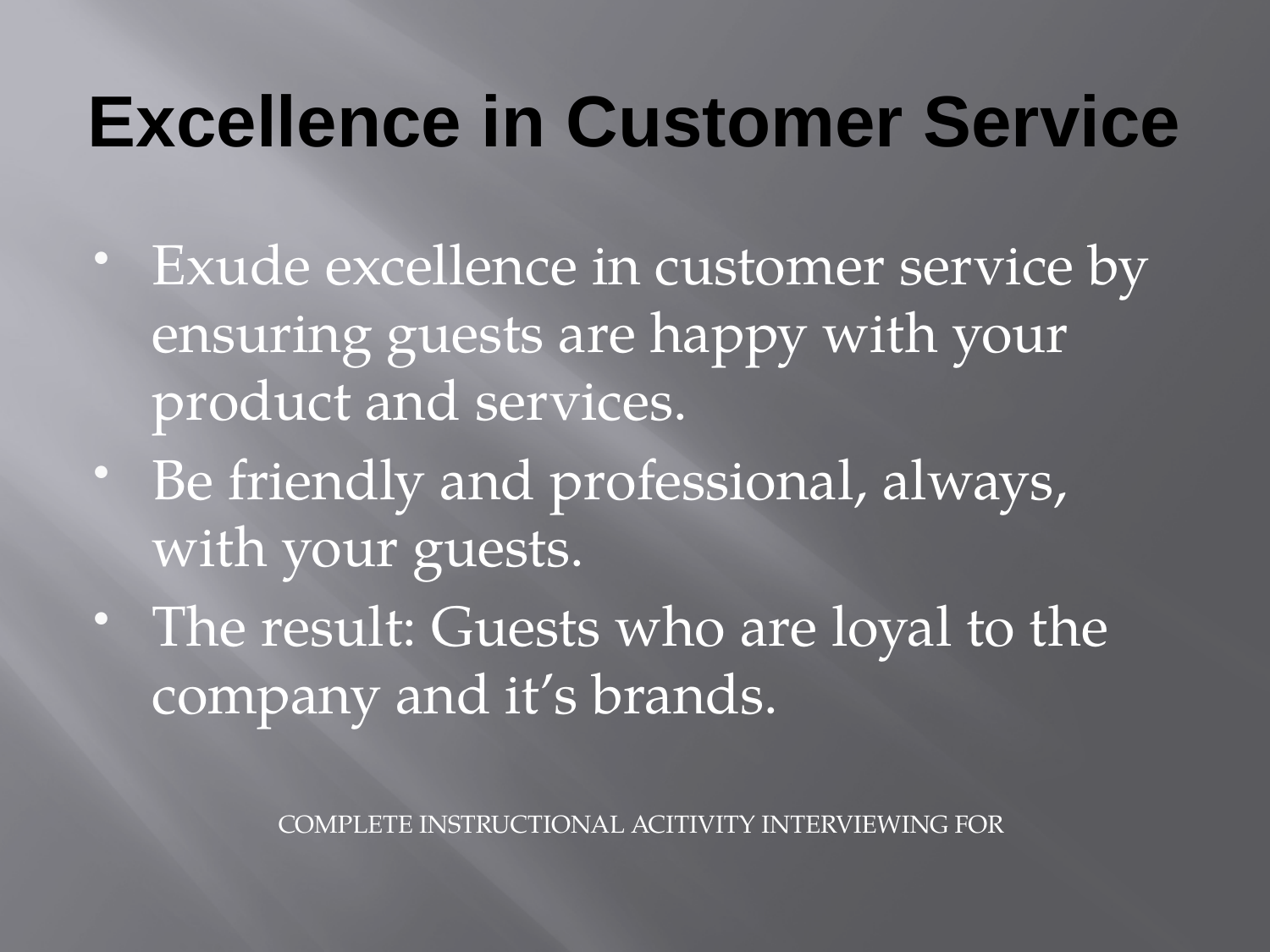

# Excellence in Customer Service
Exude excellence in customer service by ensuring guests are happy with your product and services.
Be friendly and professional, always, with your guests.
The result: Guests who are loyal to the company and it’s brands.

COMPLETE INSTRUCTIONAL ACITIVITY INTERVIEWING FOR